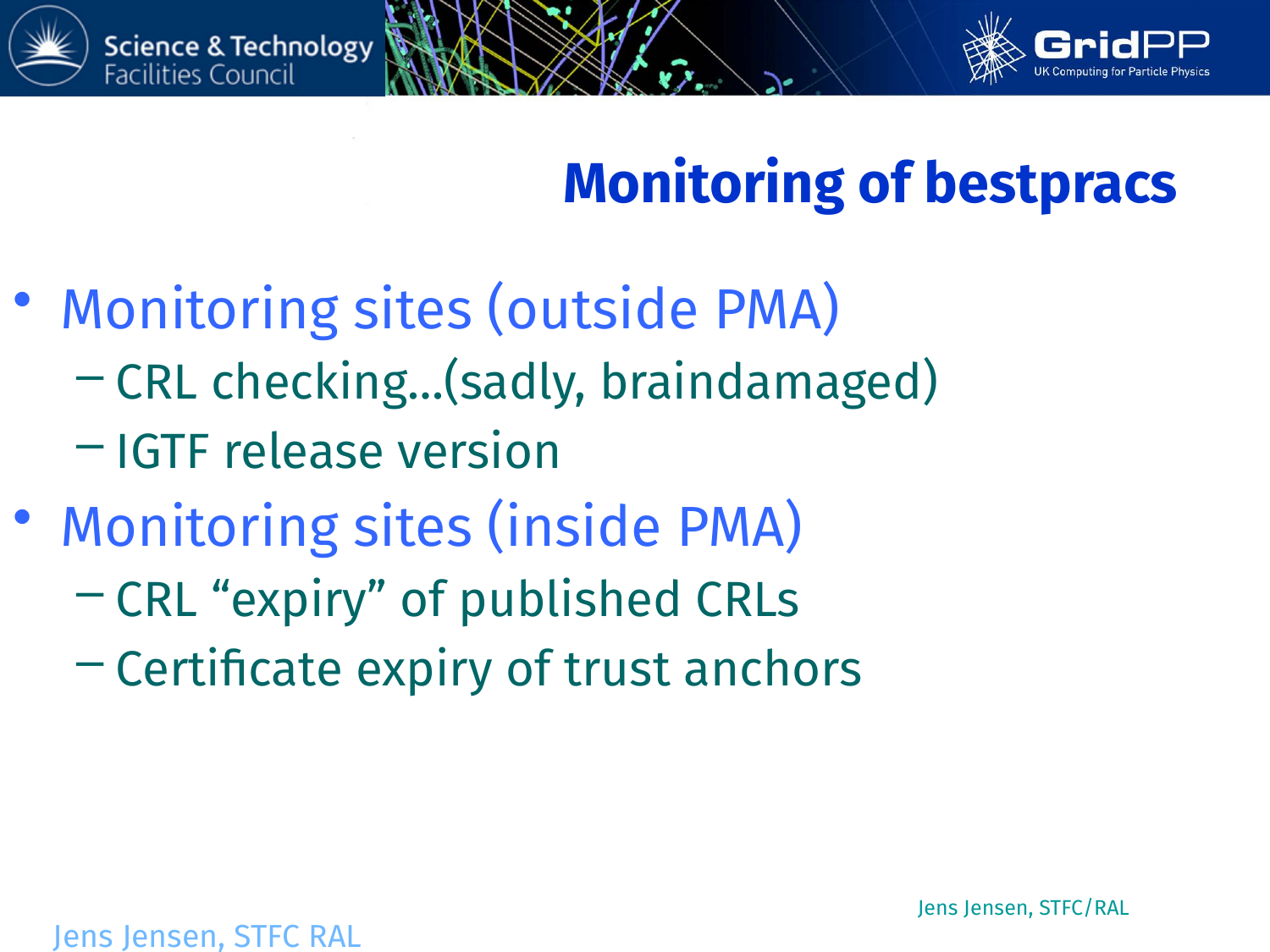

# Monitoring of bestpracs
Monitoring sites (outside PMA)
CRL checking…(sadly, braindamaged)
IGTF release version
Monitoring sites (inside PMA)
CRL “expiry” of published CRLs
Certificate expiry of trust anchors